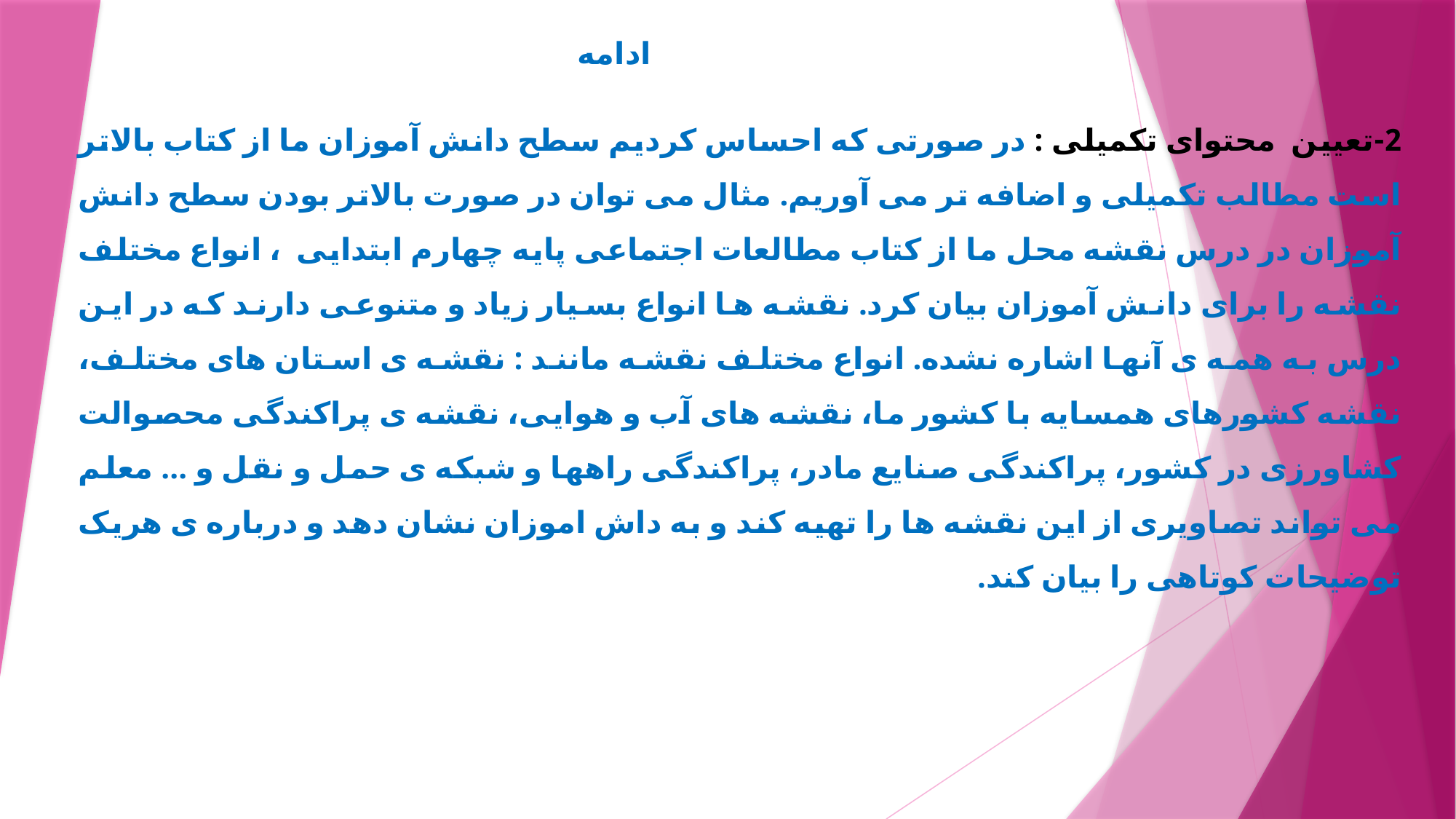

# ادامه
2-تعیین  محتوای تکمیلی : در صورتی که احساس کردیم سطح دانش آموزان ما از کتاب بالاتر است مطالب تکمیلی و اضافه تر می آوریم. مثال می توان در صورت بالاتر بودن سطح دانش آموزان در درس نقشه محل ما از کتاب مطالعات اجتماعی پایه چهارم ابتدایی  ، انواع مختلف نقشه را برای دانش آموزان بیان کرد. نقشه ها انواع بسیار زیاد و متنوعی دارند که در این درس به همه ی آنها اشاره نشده. انواع مختلف نقشه مانند : نقشه ی استان های مختلف، نقشه کشورهای همسایه با کشور ما، نقشه های آب و هوایی، نقشه ی پراکندگی محصوالت کشاورزی در کشور، پراکندگی صنایع مادر، پراکندگی راهها و شبکه ی حمل و نقل و ... معلم می تواند تصاویری از این نقشه ها را تهیه کند و به داش اموزان نشان دهد و درباره ی هریک توضیحات کوتاهی را بیان کند.